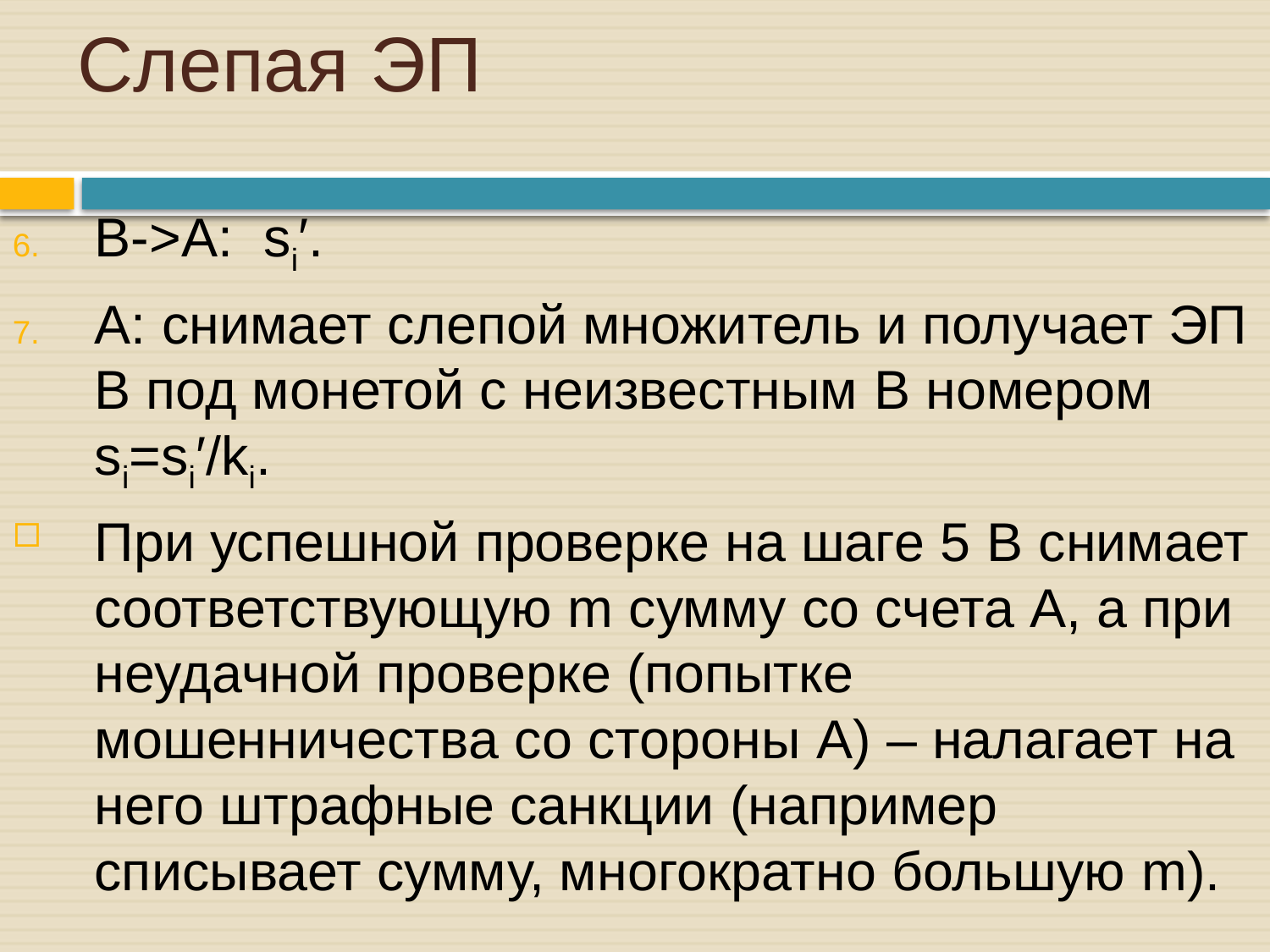

# Слепая ЭП
B->A:  si′.
A: снимает слепой множитель и получает ЭП B под монетой с неизвестным B номером si=si′/ki.
При успешной проверке на шаге 5 B снимает соответствующую m сумму со счета A, а при неудачной проверке (попытке мошенничества со стороны A) – налагает на него штрафные санкции (например списывает сумму, многократно большую m).